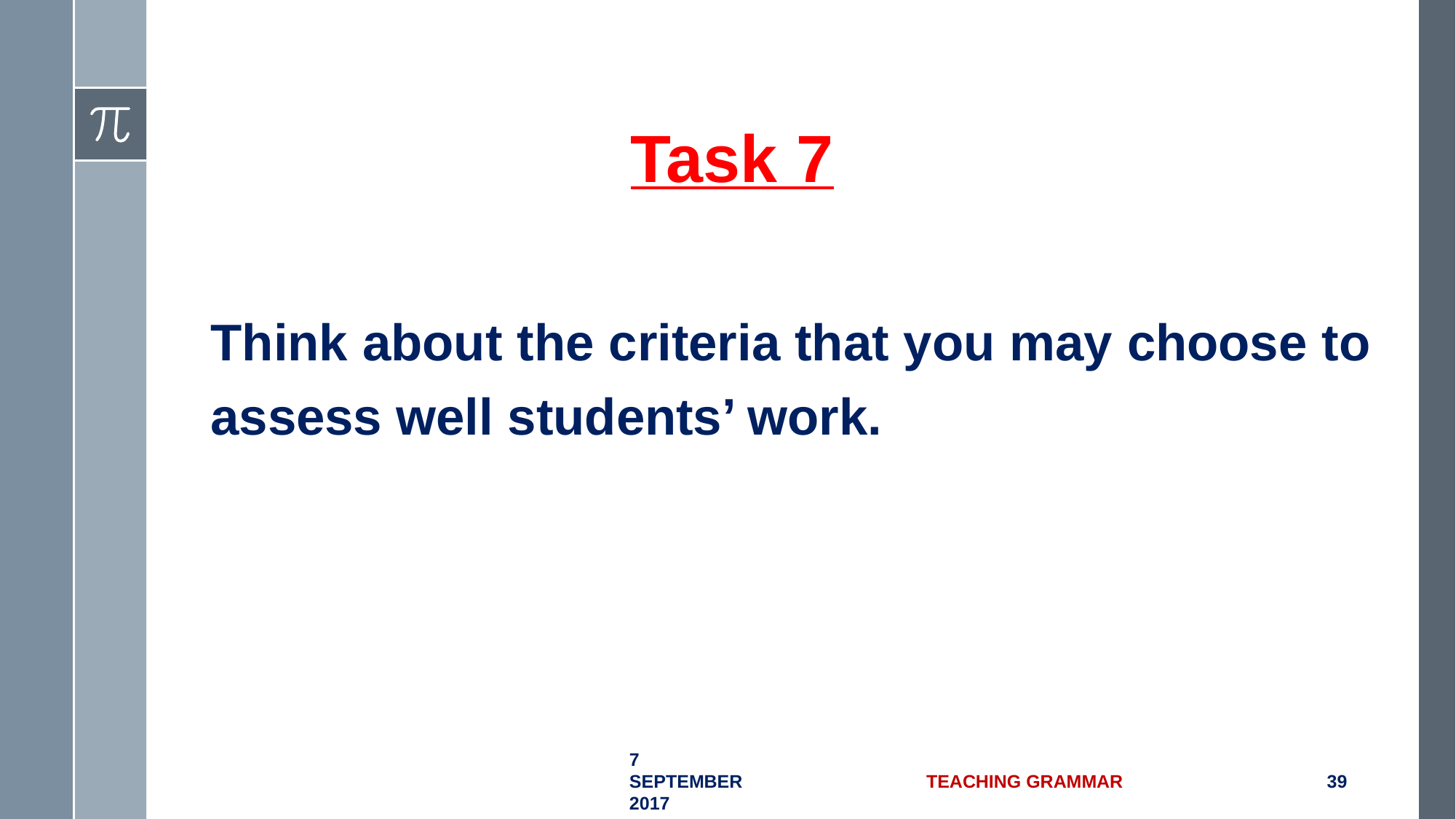

Task 7
Think about the criteria that you may choose to assess well students’ work.
7 September 2017
Teaching Grammar
39